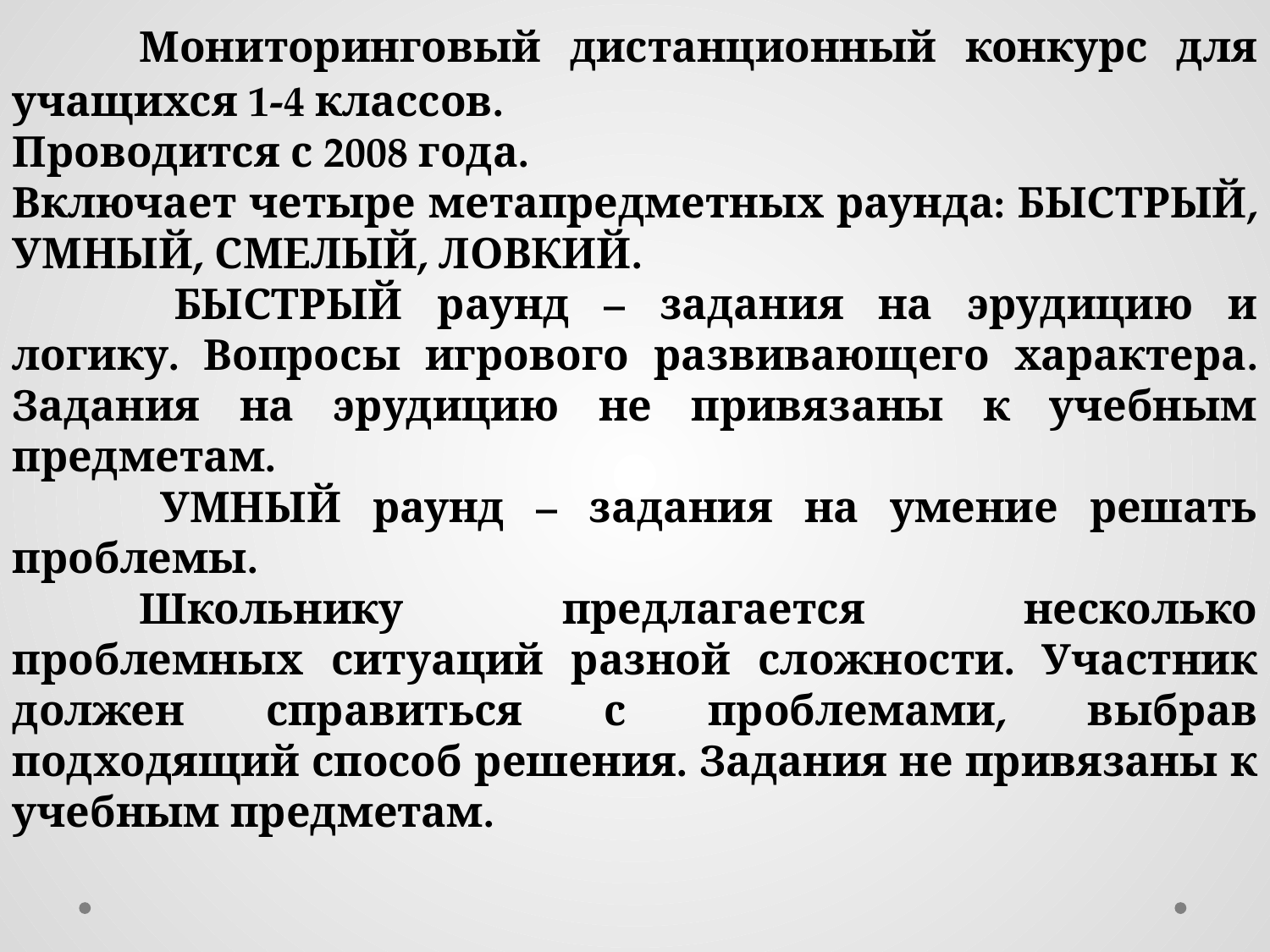

Мониторинговый дистанционный конкурс для учащихся 1-4 классов.
Проводится с 2008 года.
Включает четыре метапредметных раунда: БЫСТРЫЙ, УМНЫЙ, СМЕЛЫЙ, ЛОВКИЙ.
	 БЫСТРЫЙ раунд – задания на эрудицию и логику. Вопросы игрового развивающего характера. Задания на эрудицию не привязаны к учебным предметам.
 	УМНЫЙ раунд – задания на умение решать проблемы.
	Школьнику предлагается несколько проблемных ситуаций разной сложности. Участник должен справиться с проблемами, выбрав подходящий способ решения. Задания не привязаны к учебным предметам.